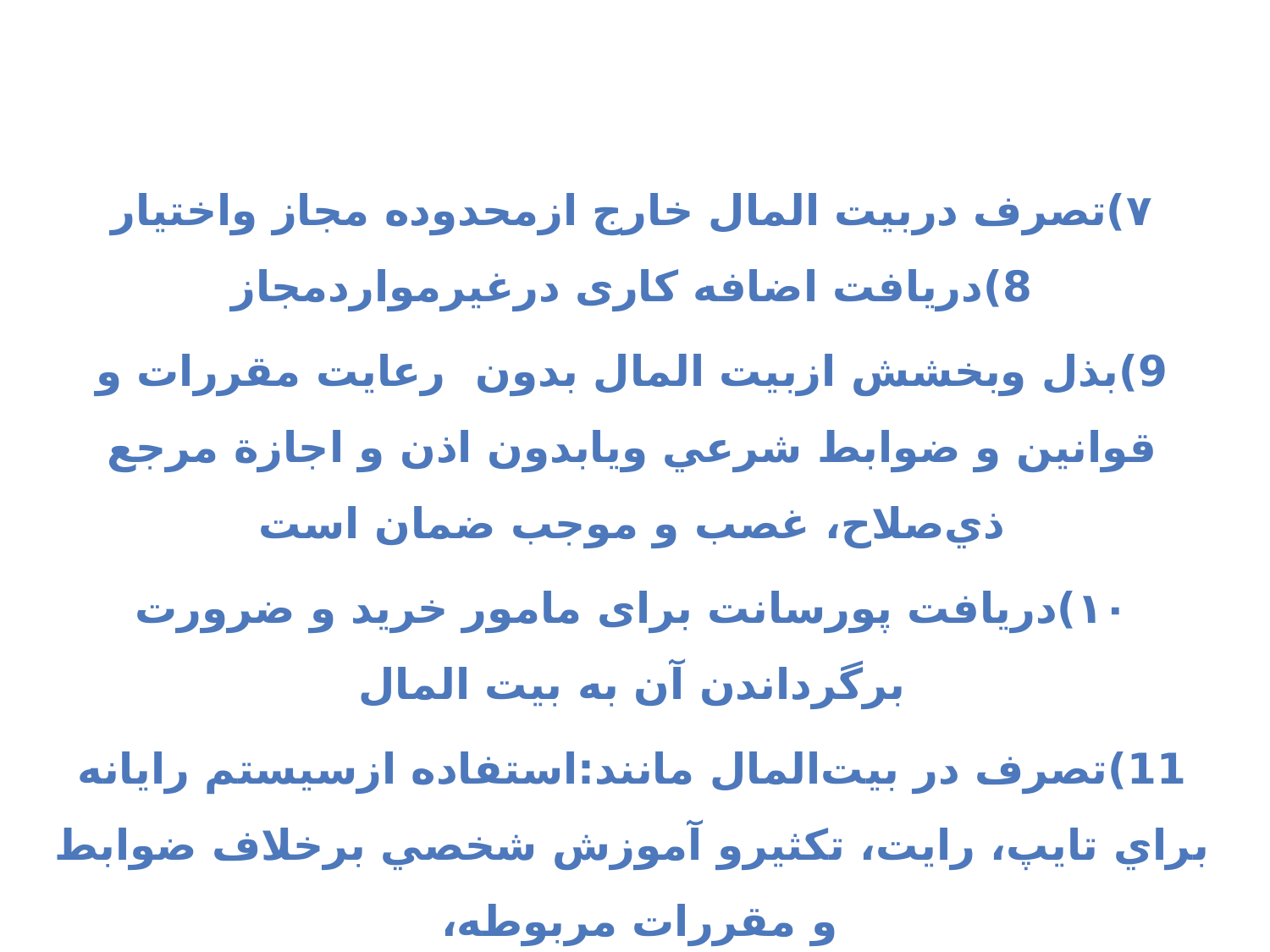

۷)تصرف دربیت المال خارج ازمحدوده مجاز واختیار
8)دریافت اضافه کاری درغیرمواردمجاز
9)بذل وبخشش ازبیت المال بدون  رعایت مقررات و قوانين و ضوابط شرعي ویابدون اذن و اجازة مرجع ذي‌صلاح، غصب و موجب ضمان است
۱۰)دریافت پورسانت برای مامور خرید و ضرورت برگرداندن آن به بیت المال
11)تصرف در بیت‌المال مانند:استفاده ازسيستم رايانه براي تايپ، رايت، تكثيرو آموزش شخصي برخلاف ضوابط و مقررات مربوطه،